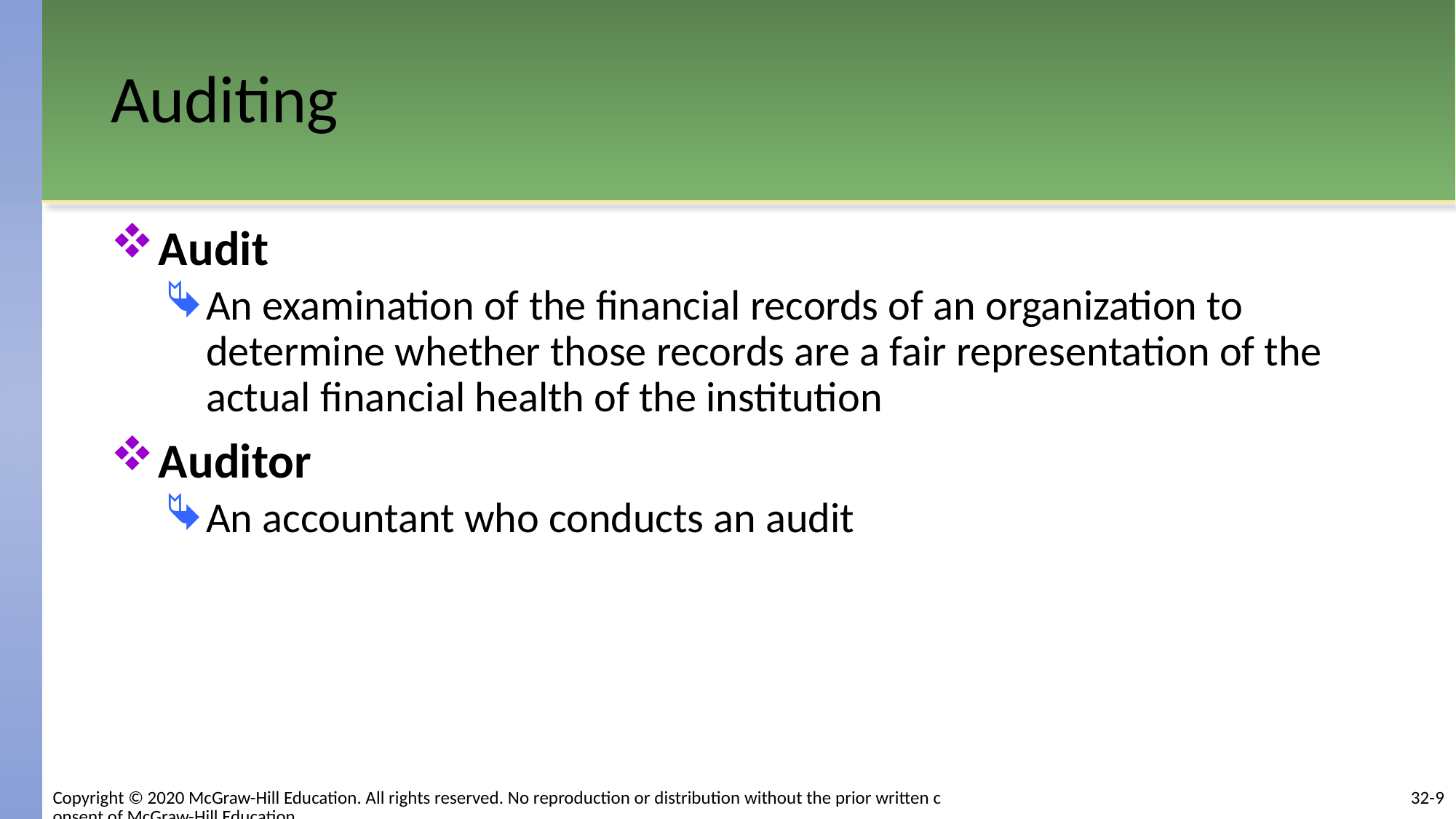

# Auditing
Audit
An examination of the financial records of an organization to determine whether those records are a fair representation of the actual financial health of the institution
Auditor
An accountant who conducts an audit

32-9
Copyright © 2020 McGraw-Hill Education. All rights reserved. No reproduction or distribution without the prior written consent of McGraw-Hill Education.